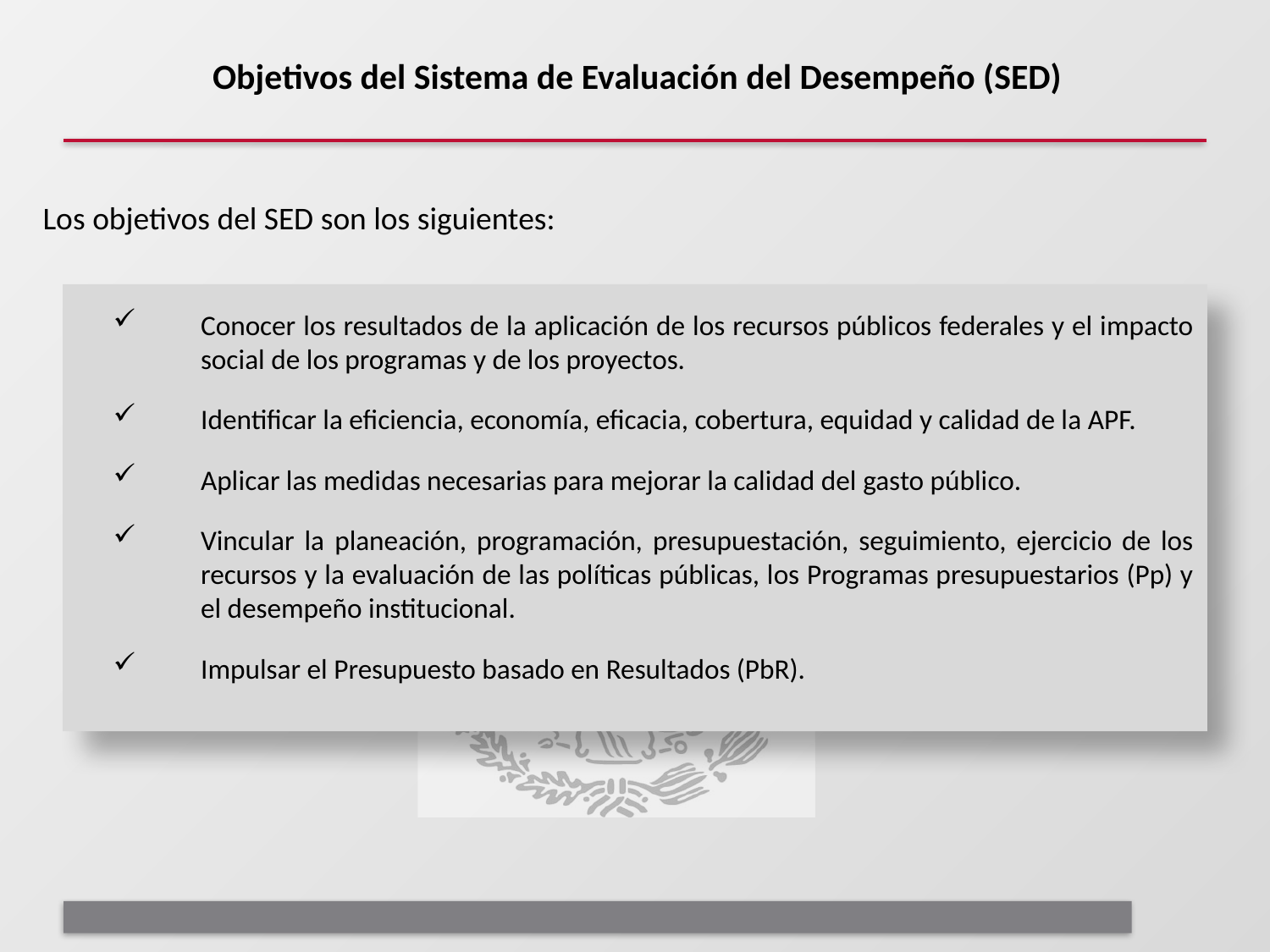

Objetivos del Sistema de Evaluación del Desempeño (SED)
Los objetivos del SED son los siguientes:

Conocer los resultados de la aplicación de los recursos públicos federales y el impacto social de los programas y de los proyectos.
Identificar la eficiencia, economía, eficacia, cobertura, equidad y calidad de la APF.
Aplicar las medidas necesarias para mejorar la calidad del gasto público.
Vincular la planeación, programación, presupuestación, seguimiento, ejercicio de los recursos y la evaluación de las políticas públicas, los Programas presupuestarios (Pp) y el desempeño institucional.
Impulsar el Presupuesto basado en Resultados (PbR).